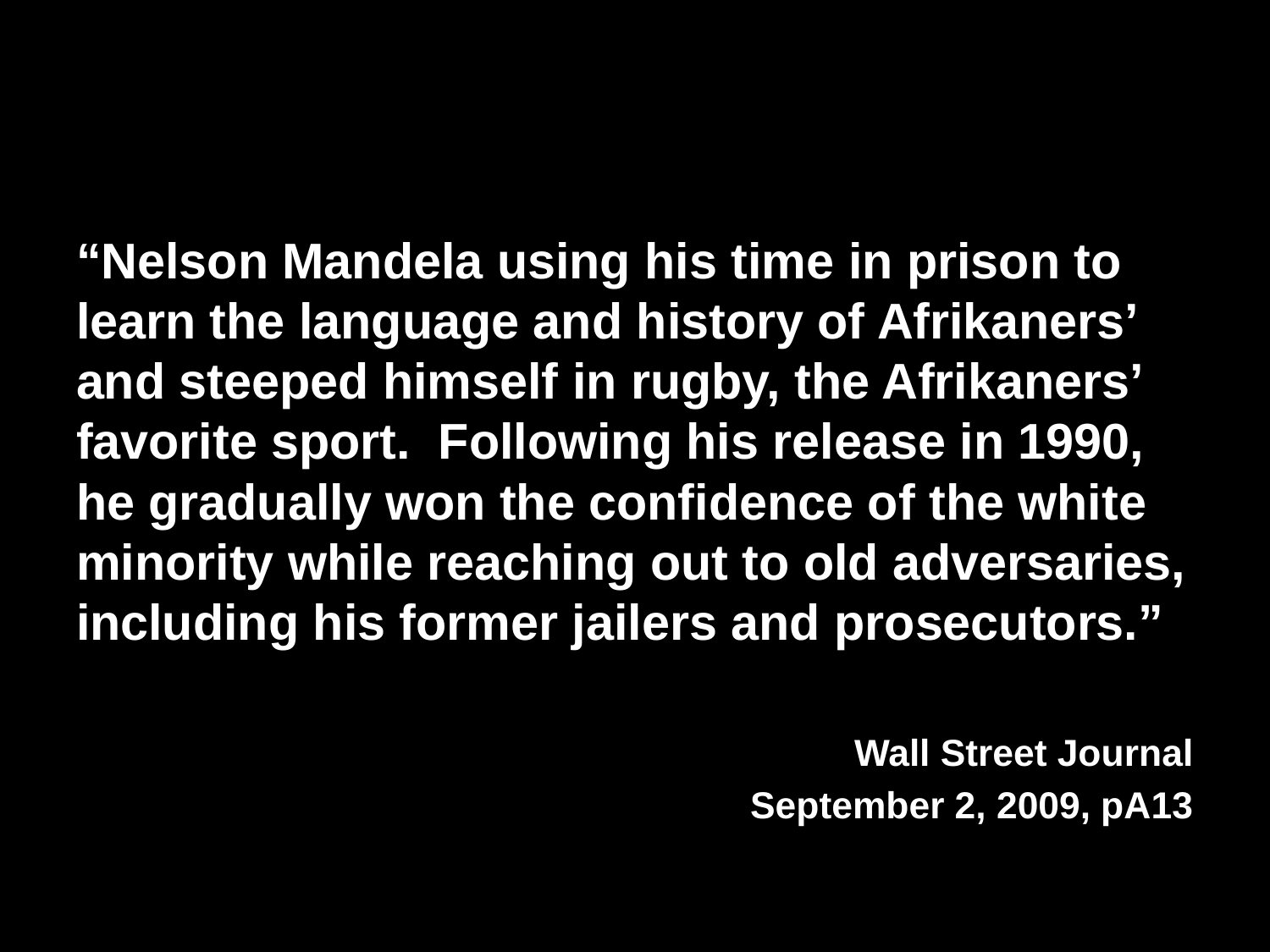

#
“Nelson Mandela using his time in prison to learn the language and history of Afrikaners’ and steeped himself in rugby, the Afrikaners’ favorite sport.  Following his release in 1990, he gradually won the confidence of the white minority while reaching out to old adversaries, including his former jailers and prosecutors.”

Wall Street Journal
September 2, 2009, pA13